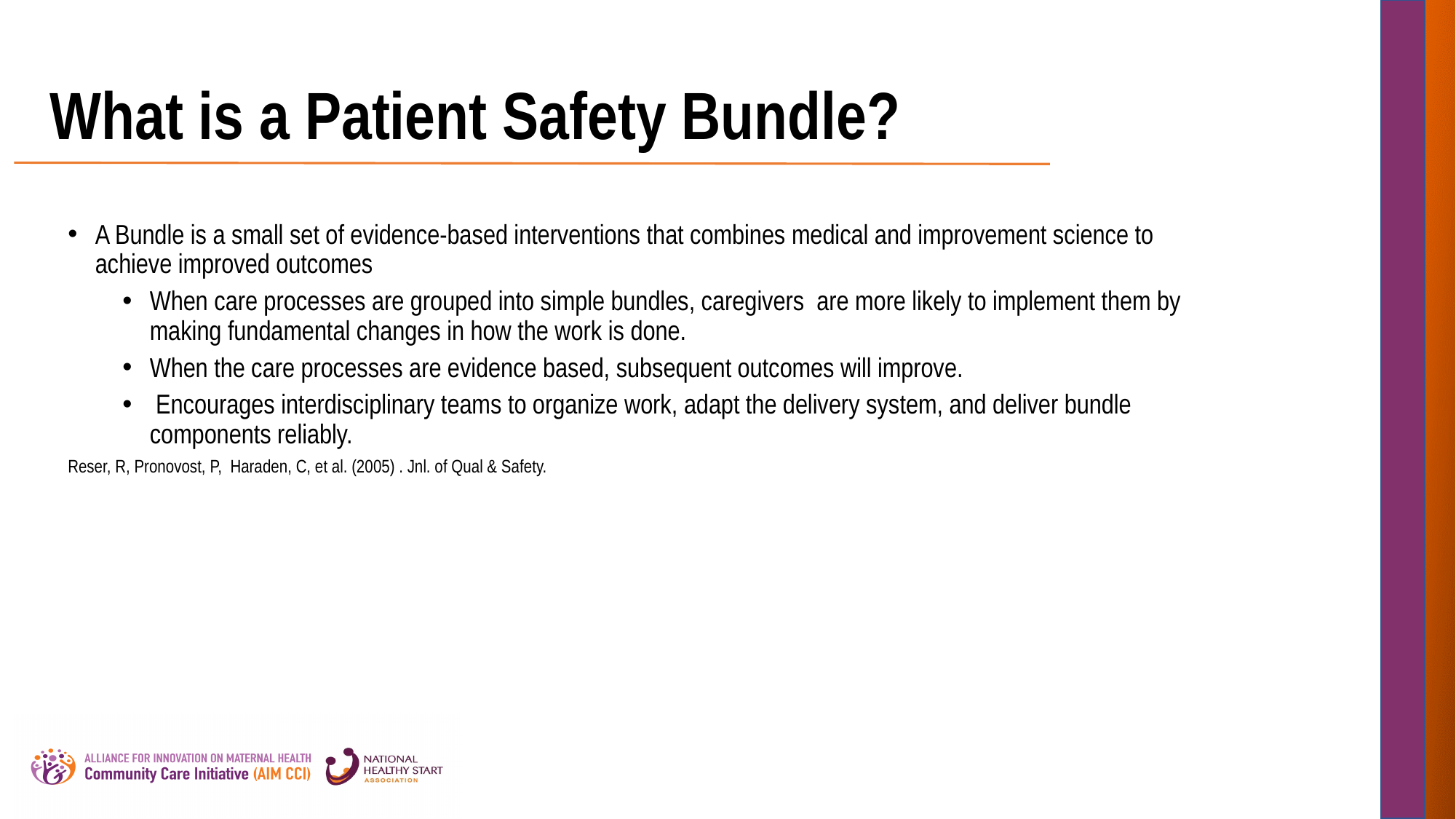

What is a Patient Safety Bundle?
A Bundle is a small set of evidence-based interventions that combines medical and improvement science to achieve improved outcomes
When care processes are grouped into simple bundles, caregivers  are more likely to implement them by making fundamental changes in how the work is done.
When the care processes are evidence based, subsequent outcomes will improve.
 Encourages interdisciplinary teams to organize work, adapt the delivery system, and deliver bundle components reliably.
Reser, R, Pronovost, P,  Haraden, C, et al. (2005) . Jnl. of Qual & Safety.